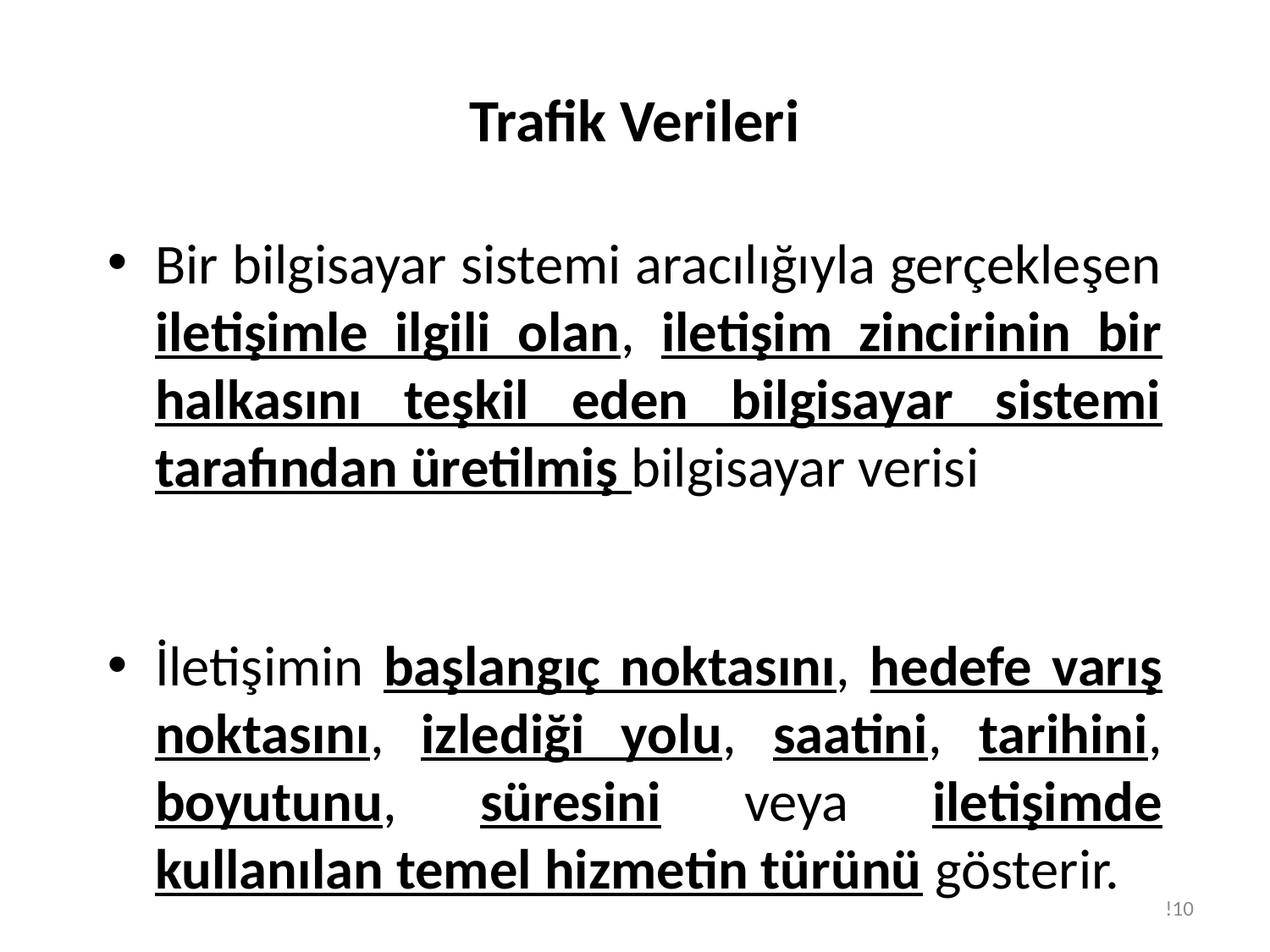

# Trafik Verileri
Bir bilgisayar sistemi aracılığıyla gerçekleşen iletişimle ilgili olan, iletişim zincirinin bir halkasını teşkil eden bilgisayar sistemi tarafından üretilmiş bilgisayar verisi

İletişimin başlangıç noktasını, hedefe varış noktasını, izlediği yolu, saatini, tarihini, boyutunu, süresini veya iletişimde kullanılan temel hizmetin türünü gösterir.
!10